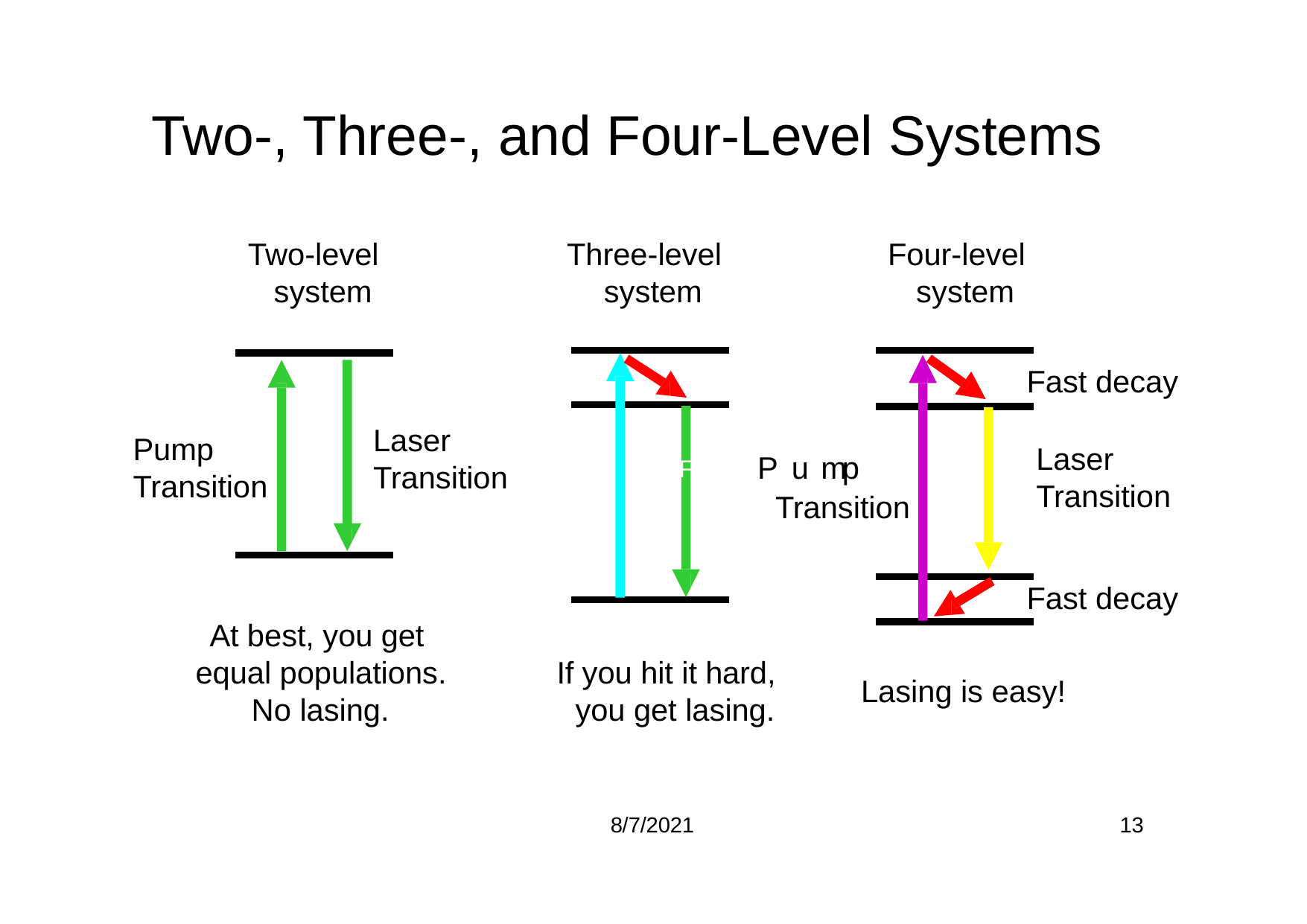

# Two-, Three-, and Four-Level Systems
Two-level  system
Three-level  system
Four-level  system

Fast decay

Laser  Transition
Pump  Transition
Fast decPauymp
Transition
Laser  Transition

Fast decay

At best, you get  equal populations.
No lasing.

If you hit it hard,  you get lasing.
Lasing is easy!
8/7/2021
13